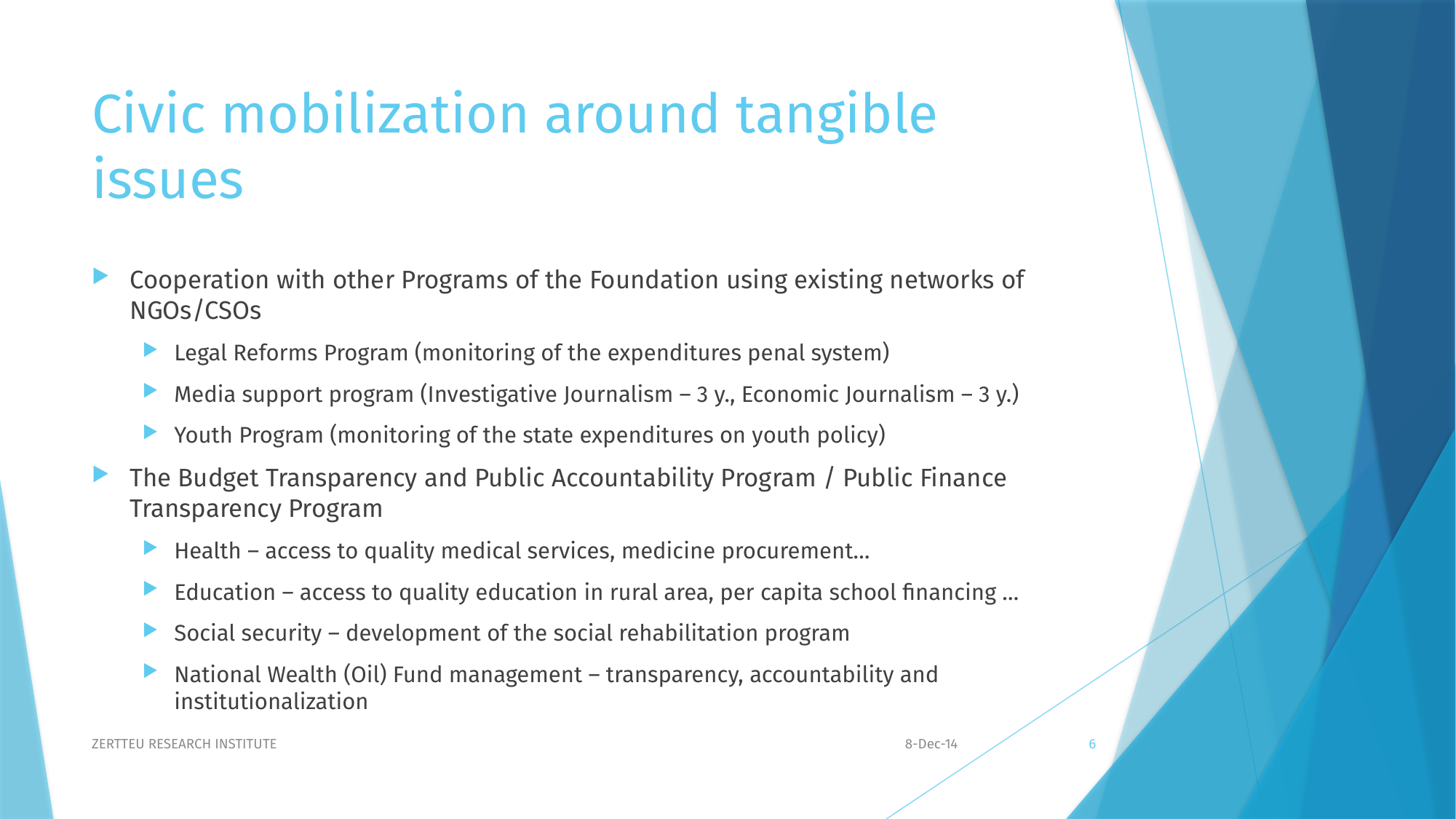

# Civic mobilization around tangible issues
Cooperation with other Programs of the Foundation using existing networks of NGOs/CSOs
Legal Reforms Program (monitoring of the expenditures penal system)
Media support program (Investigative Journalism – 3 y., Economic Journalism – 3 y.)
Youth Program (monitoring of the state expenditures on youth policy)
The Budget Transparency and Public Accountability Program / Public Finance Transparency Program
Health – access to quality medical services, medicine procurement…
Education – access to quality education in rural area, per capita school financing …
Social security – development of the social rehabilitation program
National Wealth (Oil) Fund management – transparency, accountability and institutionalization
ZERTTEU RESEARCH INSTITUTE
8-Dec-14
6